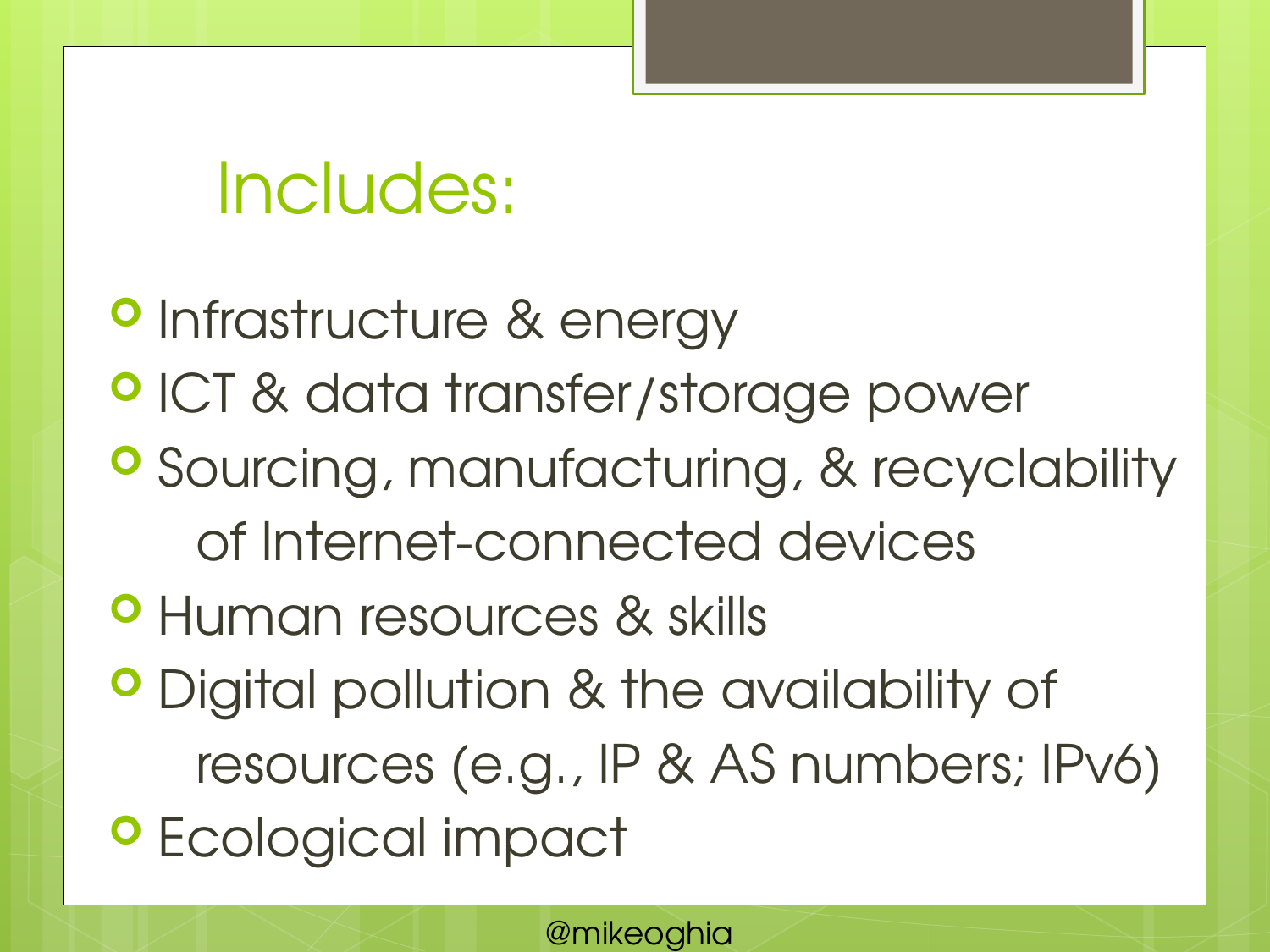

# Includes:
 Infrastructure & energy
 ICT & data transfer/storage power
 Sourcing, manufacturing, & recyclability
      of Internet-connected devices
 Human resources & skills
 Digital pollution & the availability of
      resources (e.g., IP & AS numbers; IPv6)
 Ecological impact
@mikeoghia